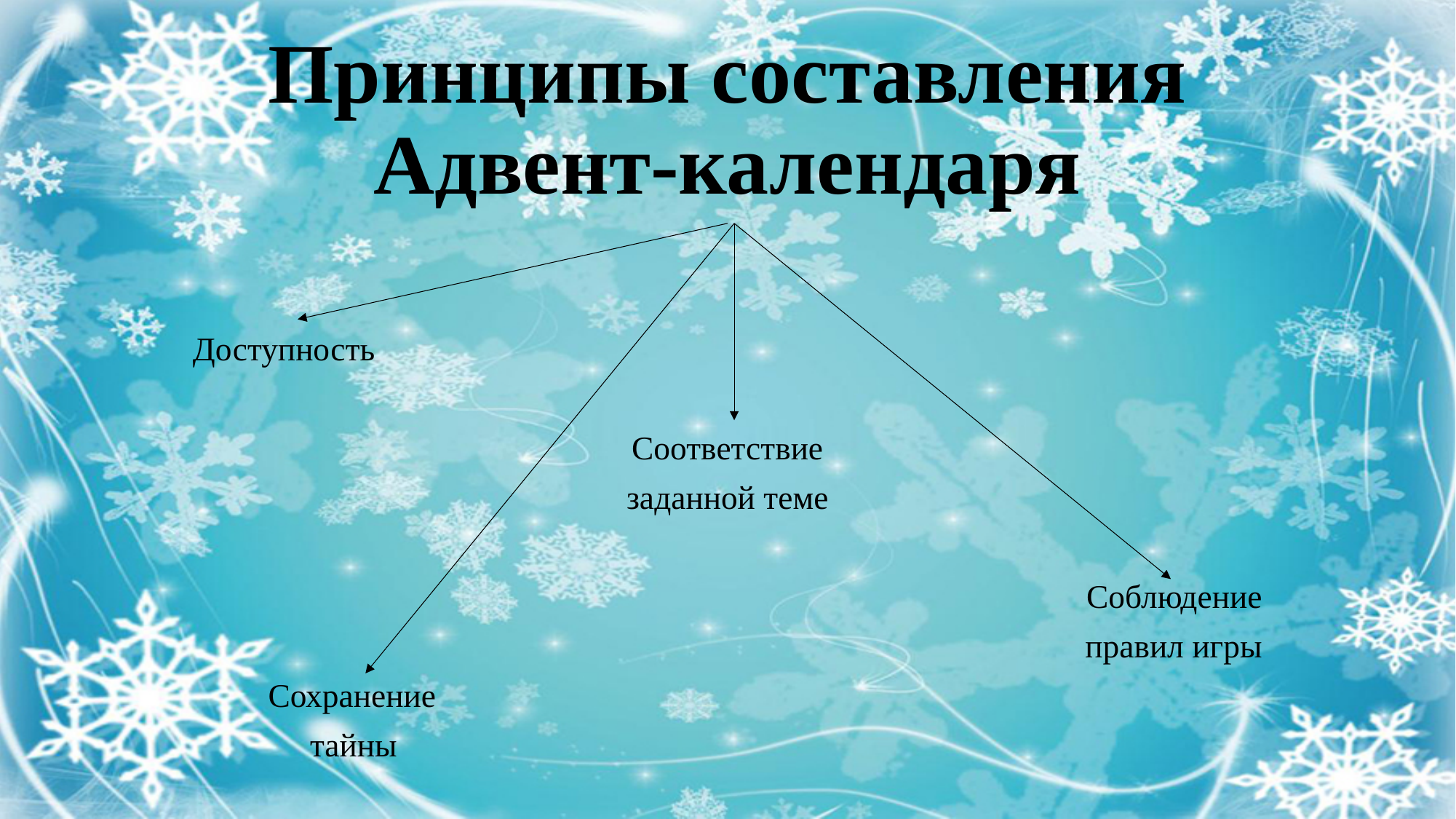

# Принципы составления Адвент-календаря

Доступность

Соответствие
заданной теме

Соблюдение
правил игры
         Сохранение
              тайны